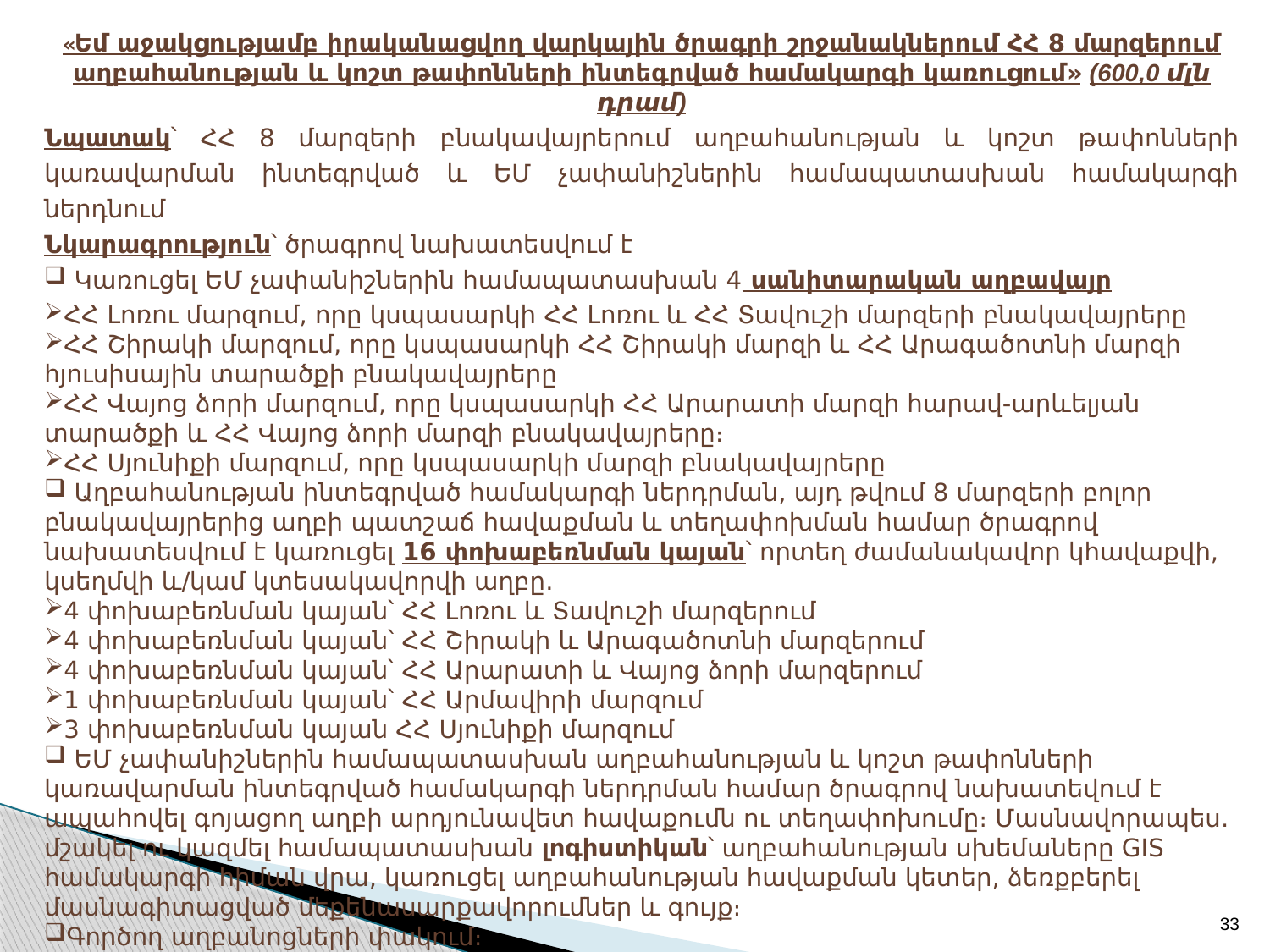

«Եմ աջակցությամբ իրականացվող վարկային ծրագրի շրջանակներում ՀՀ 8 մարզերում աղբահանության և կոշտ թափոնների ինտեգրված համակարգի կառուցում» (600,0 մլն դրամ)
Նպատակ՝ ՀՀ 8 մարզերի բնակավայրերում աղբահանության և կոշտ թափոնների կառավարման ինտեգրված և ԵՄ չափանիշներին համապատասխան համակարգի ներդնում
Նկարագրություն՝ ծրագրով նախատեսվում է
 Կառուցել ԵՄ չափանիշներին համապատասխան 4 սանիտարական աղբավայր
ՀՀ Լոռու մարզում, որը կսպասարկի ՀՀ Լոռու և ՀՀ Տավուշի մարզերի բնակավայրերը
ՀՀ Շիրակի մարզում, որը կսպասարկի ՀՀ Շիրակի մարզի և ՀՀ Արագածոտնի մարզի հյուսիսային տարածքի բնակավայրերը
ՀՀ Վայոց ձորի մարզում, որը կսպասարկի ՀՀ Արարատի մարզի հարավ-արևելյան տարածքի և ՀՀ Վայոց ձորի մարզի բնակավայրերը։
ՀՀ Սյունիքի մարզում, որը կսպասարկի մարզի բնակավայրերը
 Աղբահանության ինտեգրված համակարգի ներդրման, այդ թվում 8 մարզերի բոլոր բնակավայրերից աղբի պատշաճ հավաքման և տեղափոխման համար ծրագրով նախատեսվում է կառուցել 16 փոխաբեռնման կայան՝ որտեղ ժամանակավոր կհավաքվի, կսեղմվի և/կամ կտեսակավորվի աղբը․
4 փոխաբեռնման կայան՝ ՀՀ Լոռու և Տավուշի մարզերում
4 փոխաբեռնման կայան՝ ՀՀ Շիրակի և Արագածոտնի մարզերում
4 փոխաբեռնման կայան՝ ՀՀ Արարատի և Վայոց ձորի մարզերում
1 փոխաբեռնման կայան՝ ՀՀ Արմավիրի մարզում
3 փոխաբեռնման կայան ՀՀ Սյունիքի մարզում
 ԵՄ չափանիշներին համապատասխան աղբահանության և կոշտ թափոնների կառավարման ինտեգրված համակարգի ներդրման համար ծրագրով նախատեվում է ապահովել գոյացող աղբի արդյունավետ հավաքումն ու տեղափոխումը։ Մասնավորապես․ մշակել ու կազմել համապատասխան լոգիստիկան՝ աղբահանության սխեմաները GIS համակարգի հիման վրա, կառուցել աղբահանության հավաքման կետեր, ձեռքբերել մասնագիտացված մեքենասարքավորումներ և գույք։
Գործող աղբանոցների փակում։
33